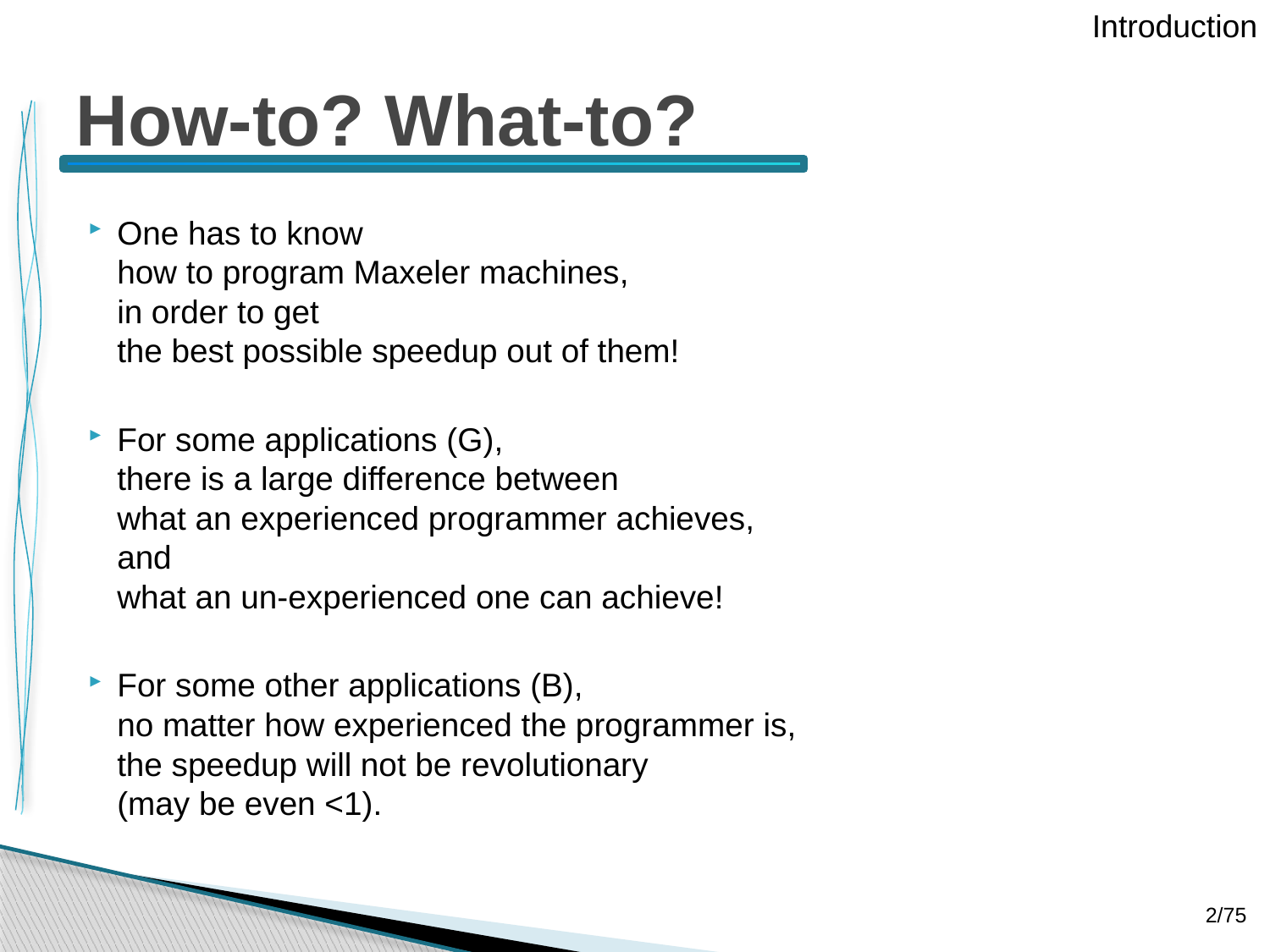

Introduction
# How-to? What-to?
One has to know
how to program Maxeler machines,
in order to get
the best possible speedup out of them!

For some applications (G),
there is a large difference between
what an experienced programmer achieves,
and
what an un-experienced one can achieve!

For some other applications (B),
no matter how experienced the programmer is,
the speedup will not be revolutionary
(may be even <1).